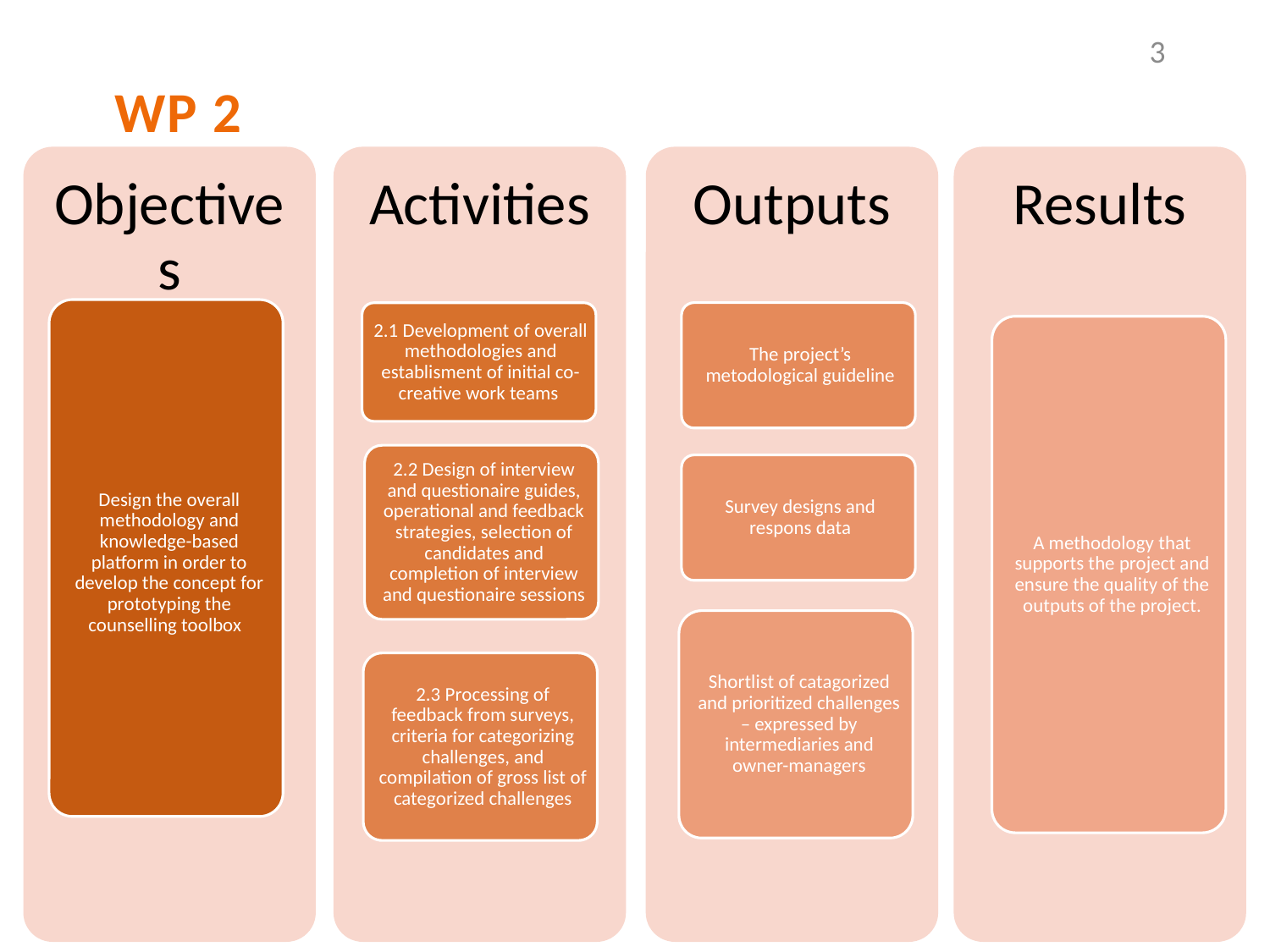

3

WP 2
Activities
2.1 Development of overall methodologies and establisment of initial co-creative work teams
2.2 Design of interview and questionaire guides, operational and feedback strategies, selection of candidates and completion of interview and questionaire sessions
2.3 Processing of feedback from surveys, criteria for categorizing challenges, and compilation of gross list of categorized challenges
Outputs
The project’s metodological guideline
Survey designs and respons data
Shortlist of catagorized and prioritized challenges – expressed by intermediaries and owner-managers
Results
A methodology that supports the project and ensure the quality of the outputs of the project.
Objectives

Design the overall methodology and knowledge-based platform in order to develop the concept for prototyping the counselling toolbox